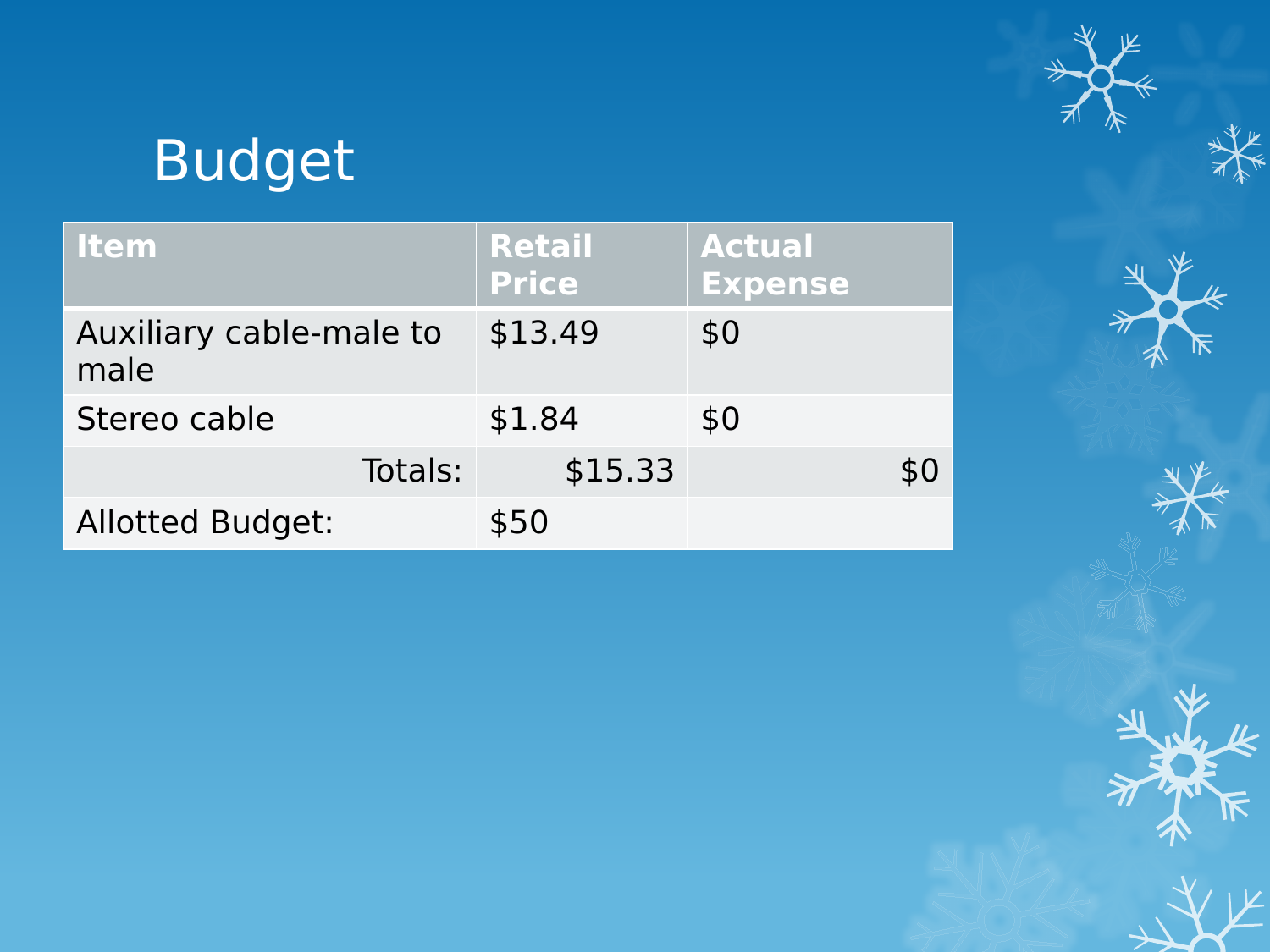

# Budget
| Item | Retail Price | Actual Expense |
| --- | --- | --- |
| Auxiliary cable-male to male | $13.49 | $0 |
| Stereo cable | $1.84 | $0 |
| Totals: | $15.33 | $0 |
| Allotted Budget: | $50 |  |